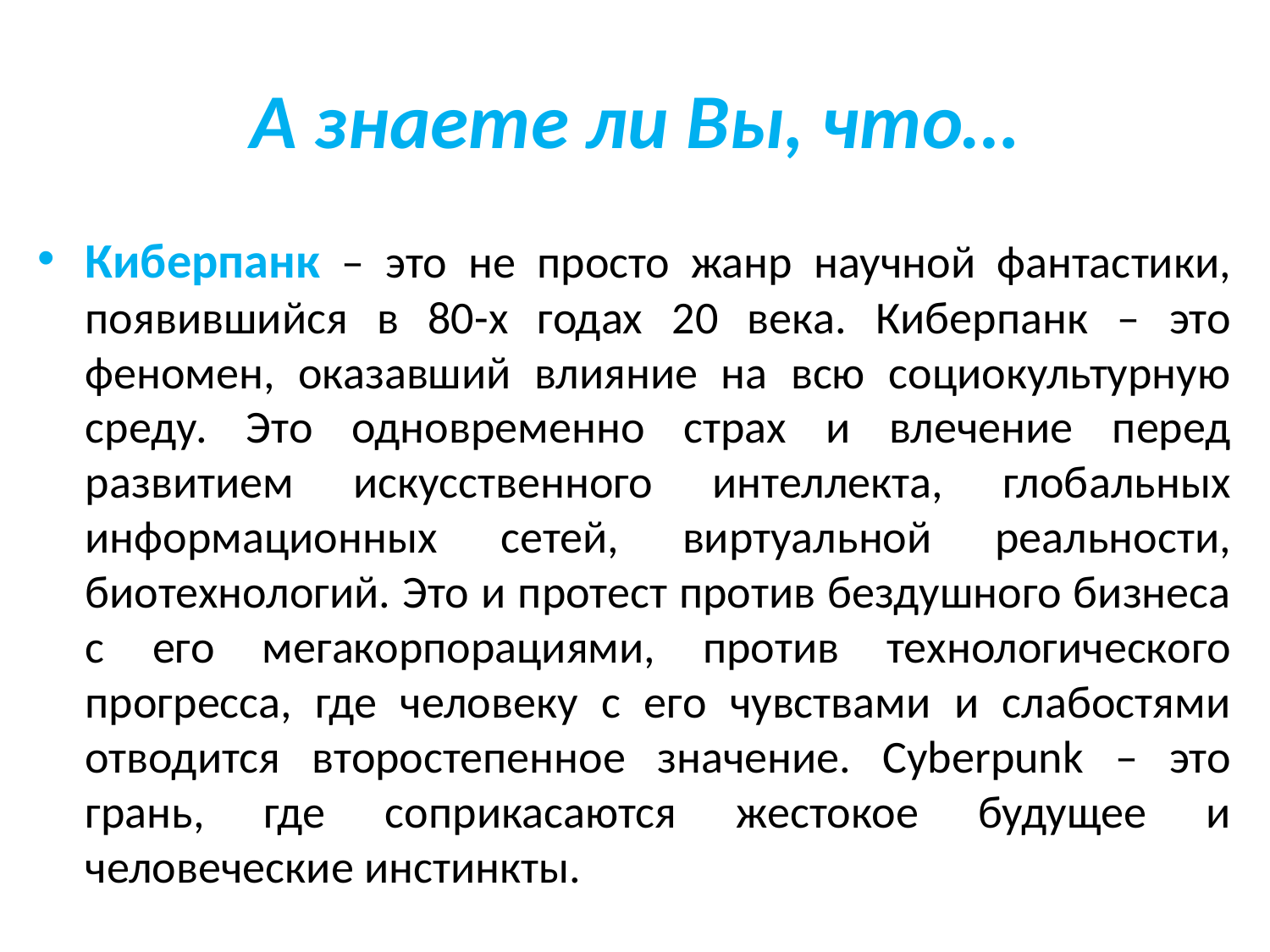

# А знаете ли Вы, что…
Киберпанк – это не просто жанр научной фантастики, появившийся в 80-х годах 20 века. Киберпанк – это феномен, оказавший влияние на всю социокультурную среду. Это одновременно страх и влечение перед развитием искусственного интеллекта, глобальных информационных сетей, виртуальной реальности, биотехнологий. Это и протест против бездушного бизнеса с его мегакорпорациями, против технологического прогресса, где человеку с его чувствами и слабостями отводится второстепенное значение. Cyberpunk – это грань, где соприкасаются жестокое будущее и человеческие инстинкты.